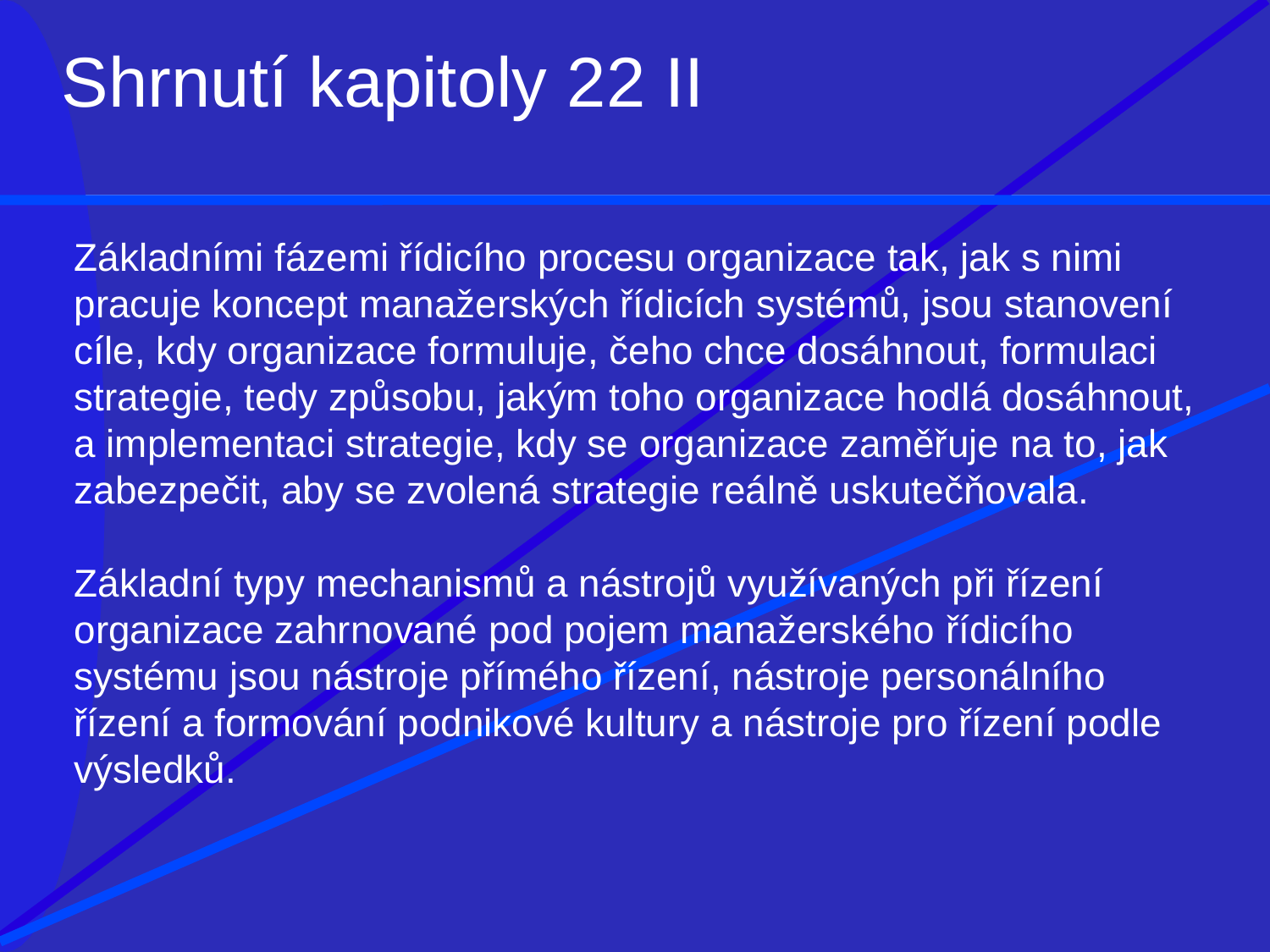

# Shrnutí kapitoly 22 II
Základními fázemi řídicího procesu organizace tak, jak s nimi pracuje koncept manažerských řídicích systémů, jsou stanovení cíle, kdy organizace formuluje, čeho chce dosáhnout, formulaci strategie, tedy způsobu, jakým toho organizace hodlá dosáhnout, a implementaci strategie, kdy se organizace zaměřuje na to, jak zabezpečit, aby se zvolená strategie reálně uskutečňovala.

Základní typy mechanismů a nástrojů využívaných při řízení organizace zahrnované pod pojem manažerského řídicího systému jsou nástroje přímého řízení, nástroje personálního řízení a formování podnikové kultury a nástroje pro řízení podle výsledků.